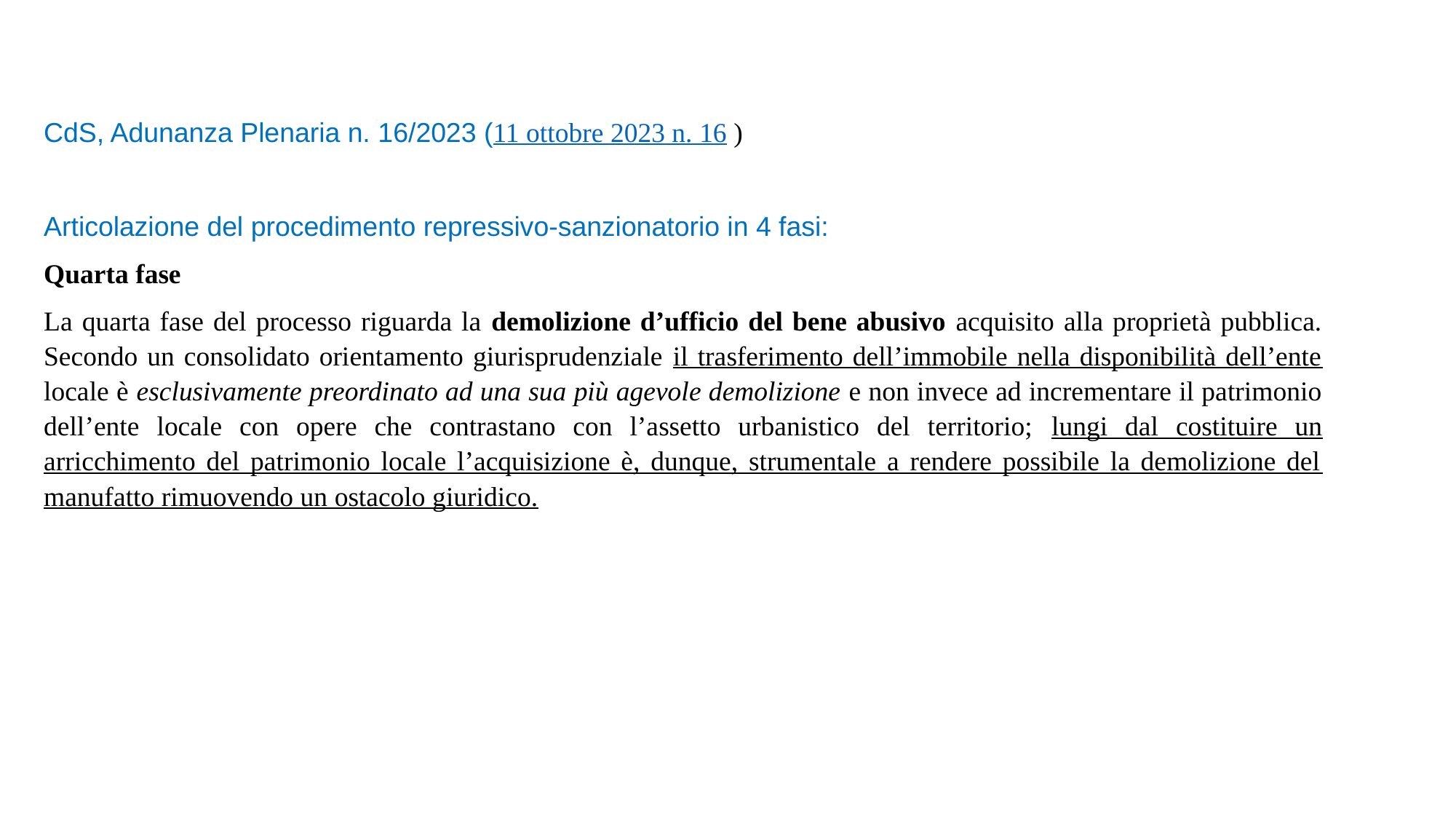

CdS, Adunanza Plenaria n. 16/2023 (11 ottobre 2023 n. 16 )

Articolazione del procedimento repressivo-sanzionatorio in 4 fasi:
Quarta fase
La quarta fase del processo riguarda la demolizione d’ufficio del bene abusivo acquisito alla proprietà pubblica. Secondo un consolidato orientamento giurisprudenziale il trasferimento dell’immobile nella disponibilità dell’ente locale è esclusivamente preordinato ad una sua più agevole demolizione e non invece ad incrementare il patrimonio dell’ente locale con opere che contrastano con l’assetto urbanistico del territorio; lungi dal costituire un arricchimento del patrimonio locale l’acquisizione è, dunque, strumentale a rendere possibile la demolizione del manufatto rimuovendo un ostacolo giuridico.